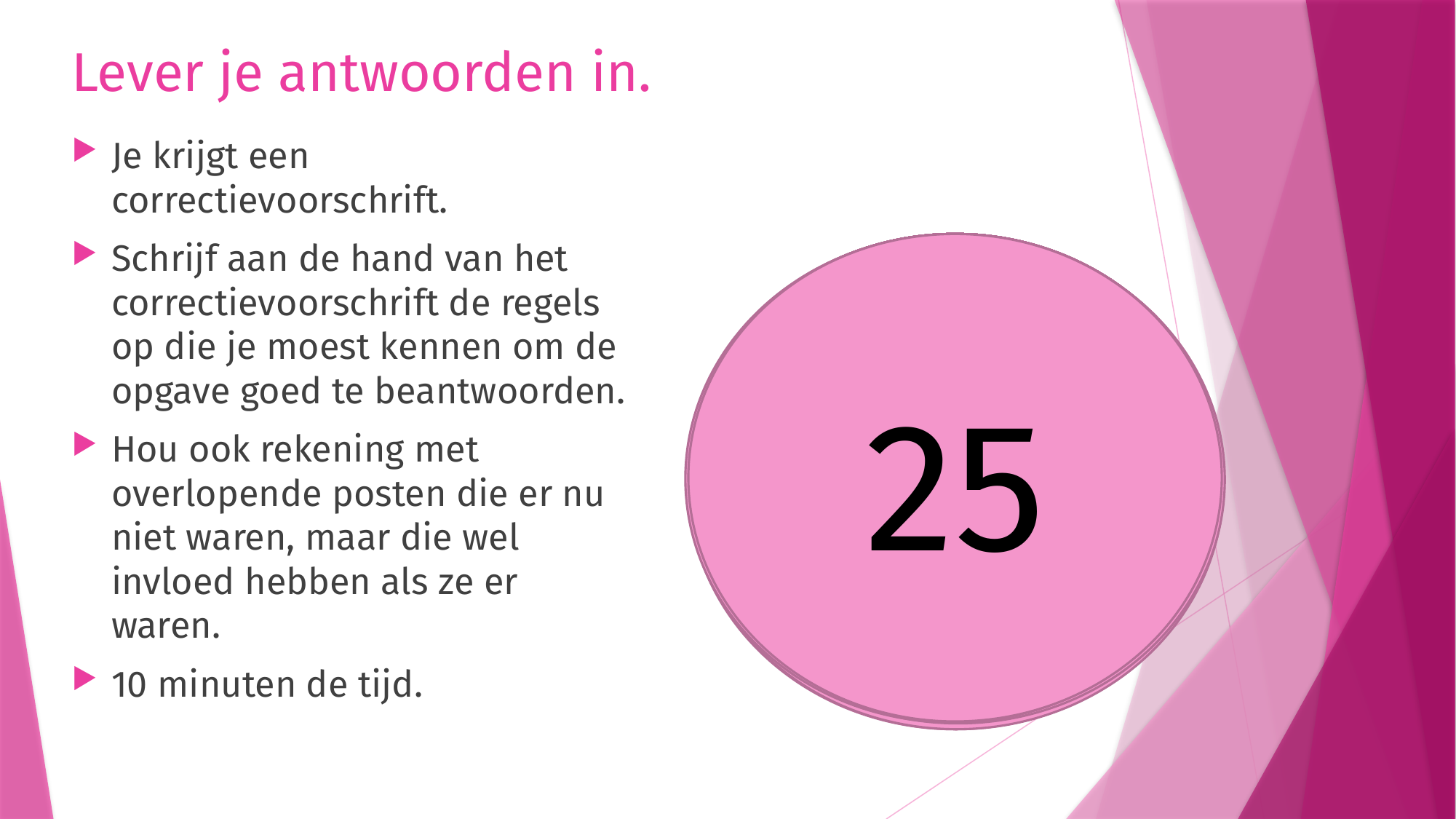

# Lever je antwoorden in.
Je krijgt een correctievoorschrift.
Schrijf aan de hand van het correctievoorschrift de regels op die je moest kennen om de opgave goed te beantwoorden.
Hou ook rekening met overlopende posten die er nu niet waren, maar die wel invloed hebben als ze er waren.
10 minuten de tijd.

25
21
19
17
16
15
14
12
13
11
10
8
9
5
6
7
4
3
1
2
24
23
20
18
22